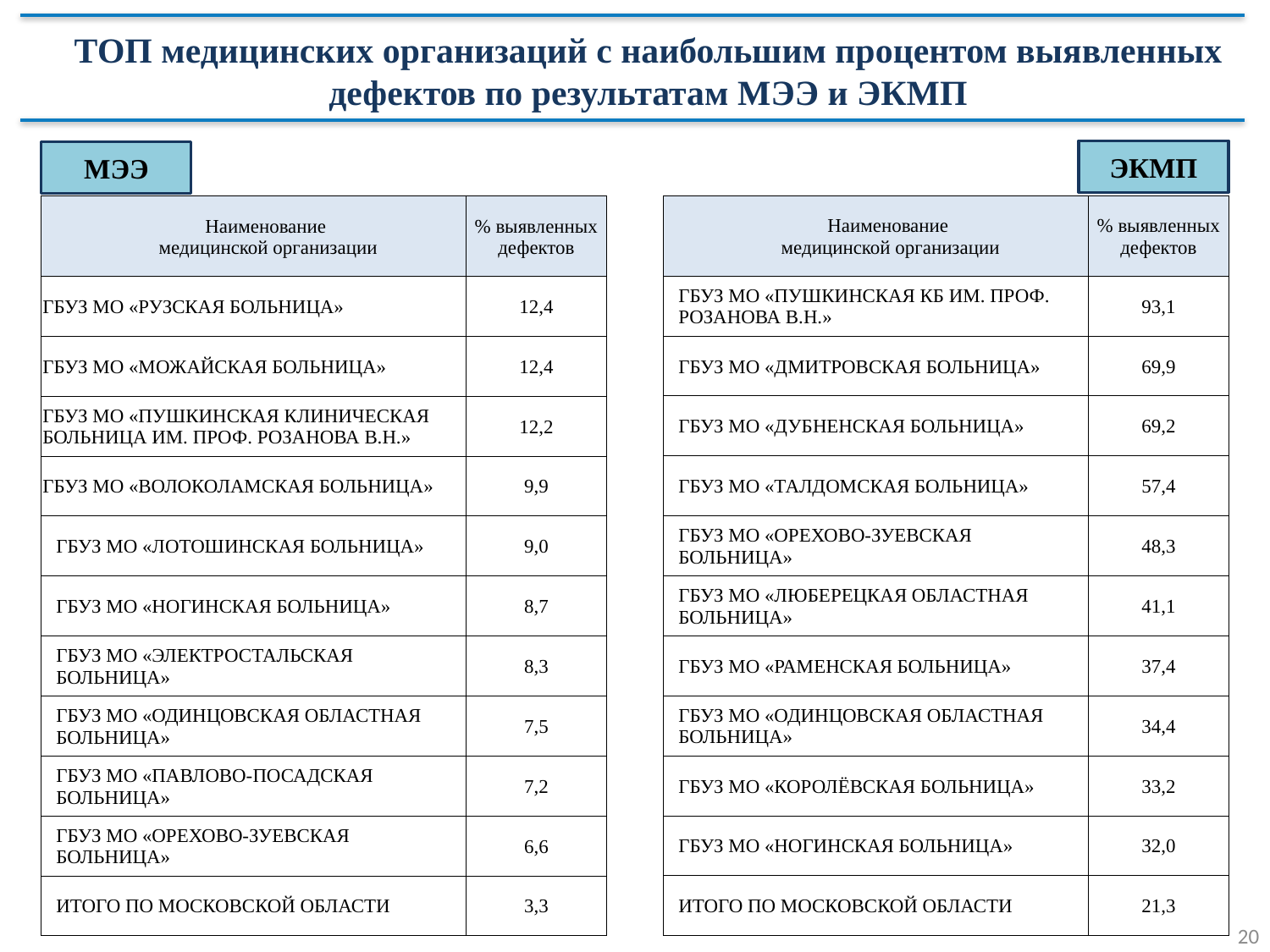

ТОП медицинских организаций с наибольшим процентом выявленных дефектов по результатам МЭЭ и ЭКМП
ЭКМП
МЭЭ
| Наименование медицинской организации | % выявленных дефектов |
| --- | --- |
| ГБУЗ МО «ПУШКИНСКАЯ КБ ИМ. ПРОФ. РОЗАНОВА В.Н.» | 93,1 |
| ГБУЗ МО «ДМИТРОВСКАЯ БОЛЬНИЦА» | 69,9 |
| ГБУЗ МО «ДУБНЕНСКАЯ БОЛЬНИЦА» | 69,2 |
| ГБУЗ МО «ТАЛДОМСКАЯ БОЛЬНИЦА» | 57,4 |
| ГБУЗ МО «ОРЕХОВО-ЗУЕВСКАЯ БОЛЬНИЦА» | 48,3 |
| ГБУЗ МО «ЛЮБЕРЕЦКАЯ ОБЛАСТНАЯ БОЛЬНИЦА» | 41,1 |
| ГБУЗ МО «РАМЕНСКАЯ БОЛЬНИЦА» | 37,4 |
| ГБУЗ МО «ОДИНЦОВСКАЯ ОБЛАСТНАЯ БОЛЬНИЦА» | 34,4 |
| ГБУЗ МО «КОРОЛЁВСКАЯ БОЛЬНИЦА» | 33,2 |
| ГБУЗ МО «НОГИНСКАЯ БОЛЬНИЦА» | 32,0 |
| ИТОГО ПО МОСКОВСКОЙ ОБЛАСТИ | 21,3 |
| Наименование медицинской организации | % выявленных дефектов |
| --- | --- |
| ГБУЗ МО «РУЗСКАЯ БОЛЬНИЦА» | 12,4 |
| ГБУЗ МО «МОЖАЙСКАЯ БОЛЬНИЦА» | 12,4 |
| ГБУЗ МО «ПУШКИНСКАЯ КЛИНИЧЕСКАЯ БОЛЬНИЦА ИМ. ПРОФ. РОЗАНОВА В.Н.» | 12,2 |
| ГБУЗ МО «ВОЛОКОЛАМСКАЯ БОЛЬНИЦА» | 9,9 |
| ГБУЗ МО «ЛОТОШИНСКАЯ БОЛЬНИЦА» | 9,0 |
| ГБУЗ МО «НОГИНСКАЯ БОЛЬНИЦА» | 8,7 |
| ГБУЗ МО «ЭЛЕКТРОСТАЛЬСКАЯ БОЛЬНИЦА» | 8,3 |
| ГБУЗ МО «ОДИНЦОВСКАЯ ОБЛАСТНАЯ БОЛЬНИЦА» | 7,5 |
| ГБУЗ МО «ПАВЛОВО-ПОСАДСКАЯ БОЛЬНИЦА» | 7,2 |
| ГБУЗ МО «ОРЕХОВО-ЗУЕВСКАЯ БОЛЬНИЦА» | 6,6 |
| ИТОГО ПО МОСКОВСКОЙ ОБЛАСТИ | 3,3 |
20